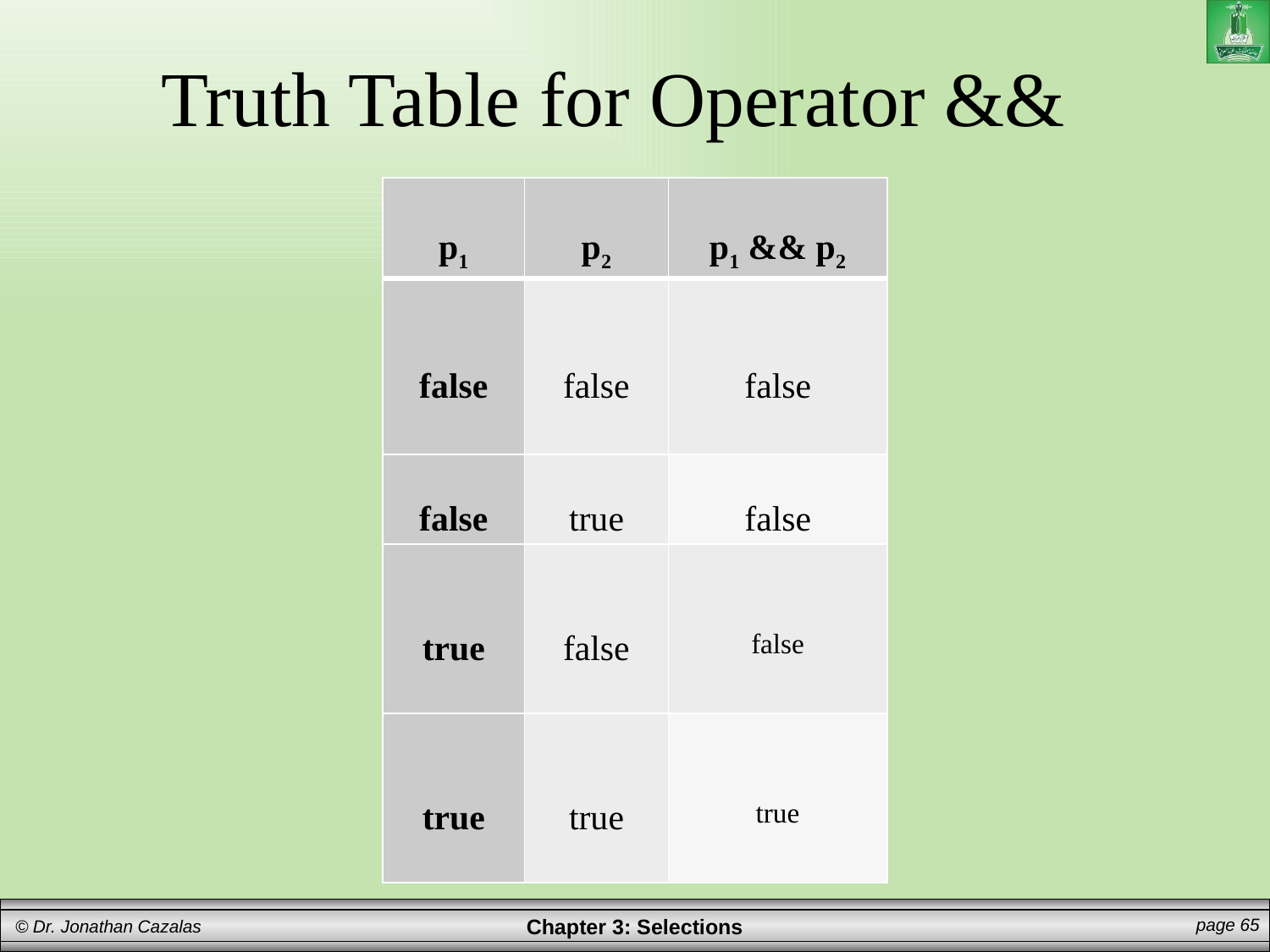

# Truth Table for Operator &&
| p1 | p2 | p1 && p2 |
| --- | --- | --- |
| false | false | false |
| false | true | false |
| true | false | false |
| true | true | true |